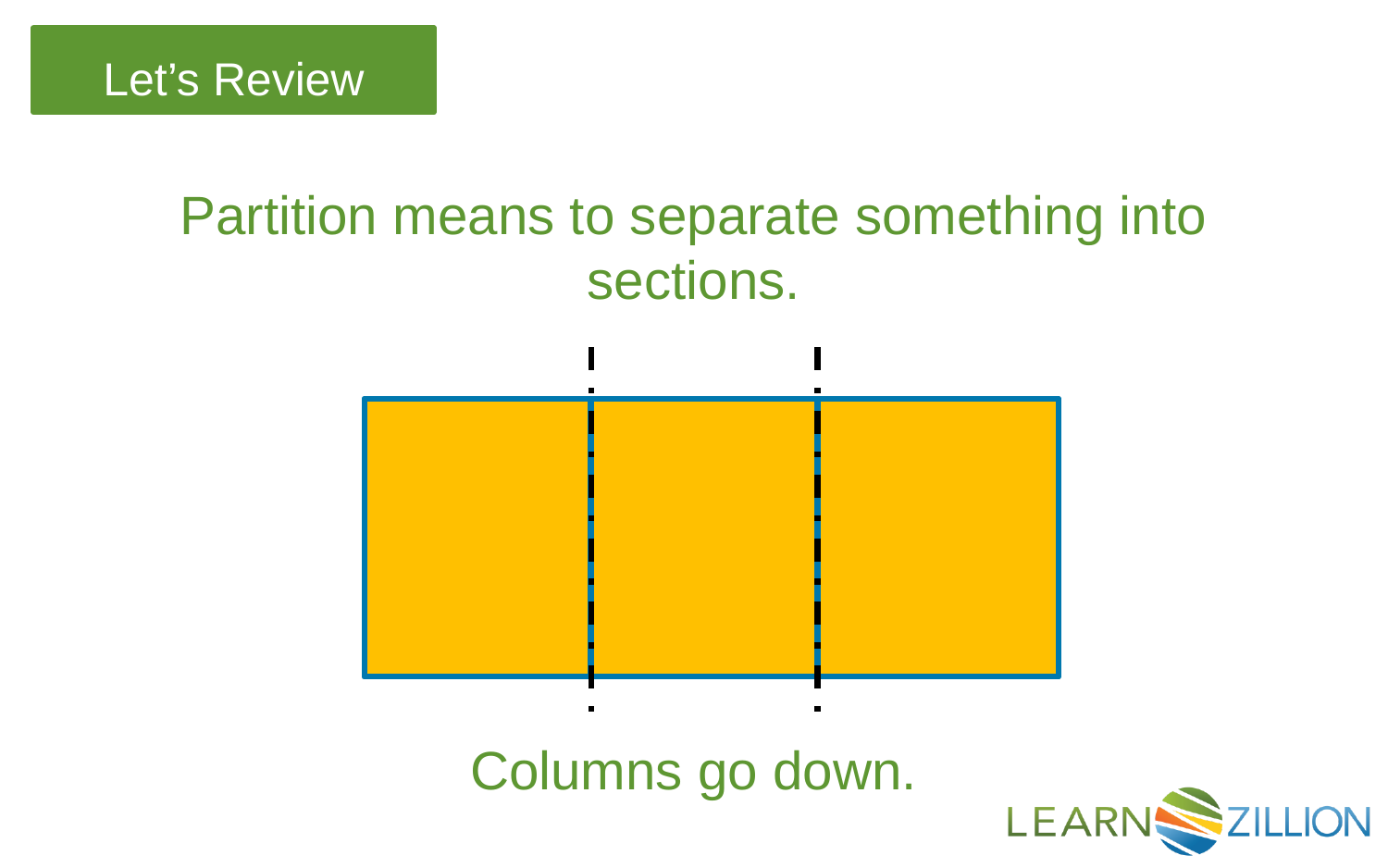

Partition means to separate something into sections.

Columns go down.